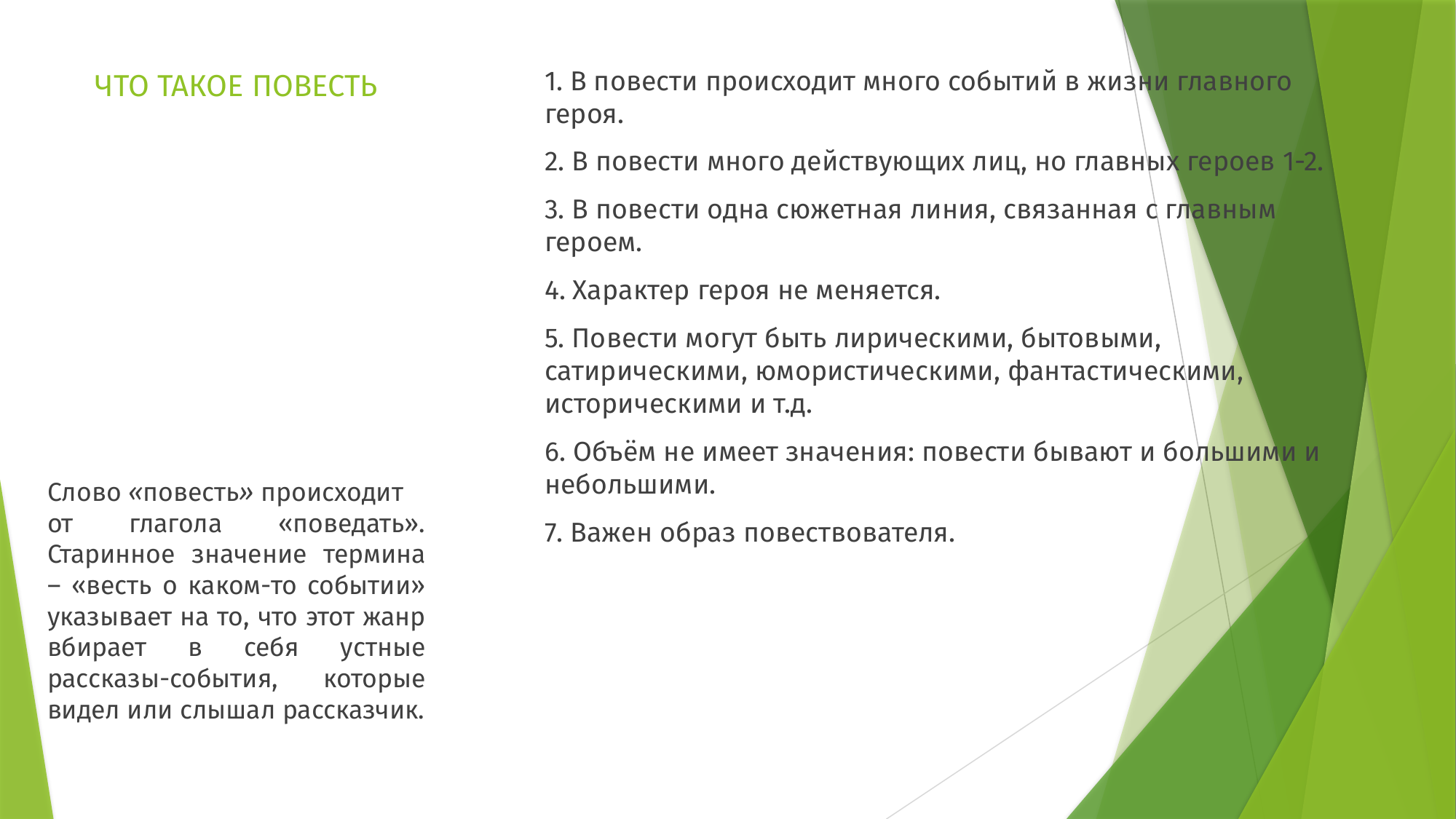

# ЧТО ТАКОЕ ПОВЕСТЬ
1. В повести происходит много событий в жизни главного героя.
2. В повести много действующих лиц, но главных героев 1-2.
3. В повести одна сюжетная линия, связанная с главным героем.
4. Характер героя не меняется.
5. Повести могут быть лирическими, бытовыми, сатирическими, юмористическими, фантастическими, историческими и т.д.
6. Объём не имеет значения: повести бывают и большими и небольшими.
7. Важен образ повествователя.
Слово «повесть» происходит от глагола «поведать». Старинное значение термина – «весть о каком-то событии» указывает на то, что этот жанр вбирает в себя устные рассказы-события, которые видел или слышал рассказчик.